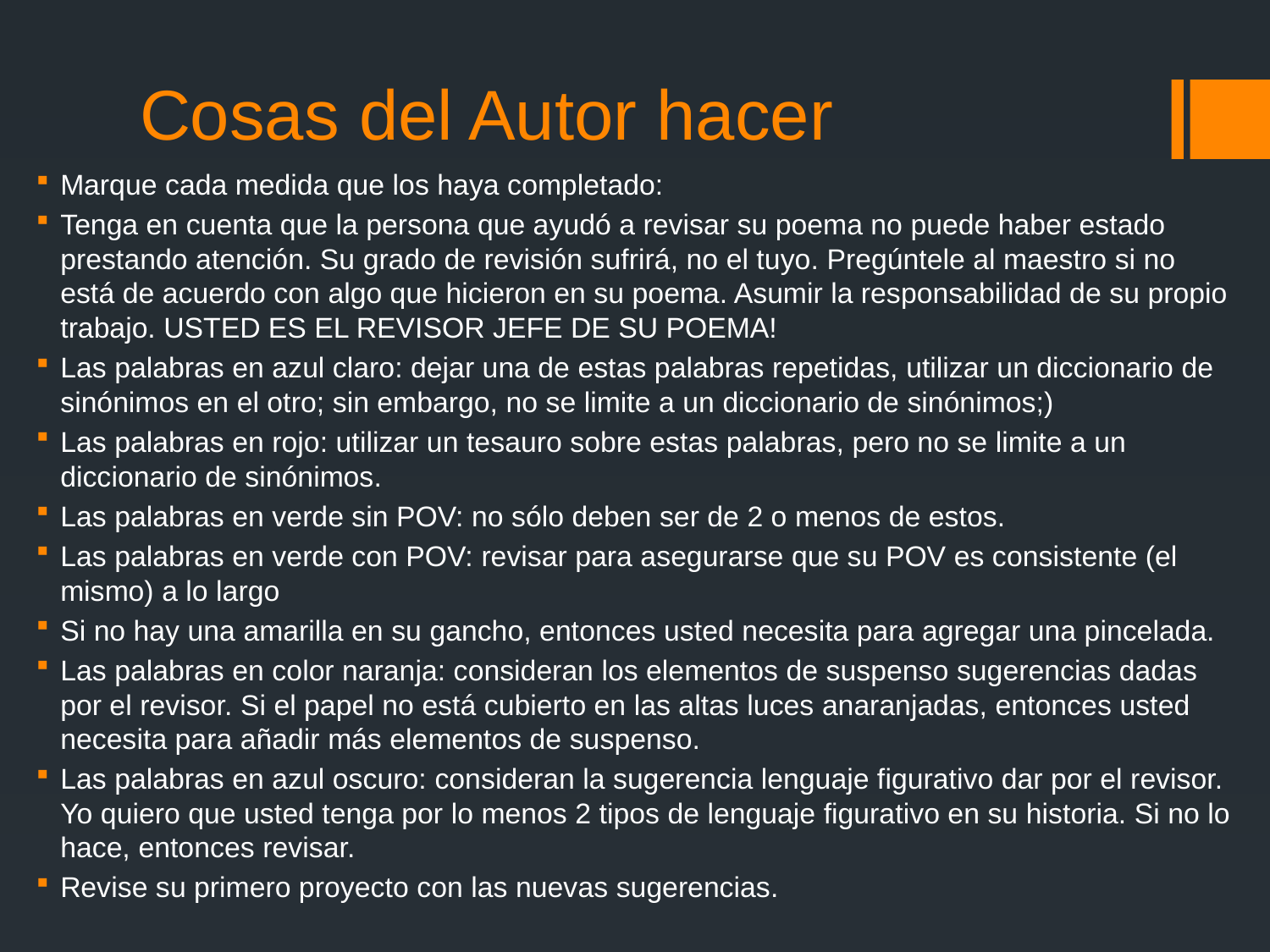

# Cosas del Autor hacer
Marque cada medida que los haya completado:
Tenga en cuenta que la persona que ayudó a revisar su poema no puede haber estado prestando atención. Su grado de revisión sufrirá, no el tuyo. Pregúntele al maestro si no está de acuerdo con algo que hicieron en su poema. Asumir la responsabilidad de su propio trabajo. USTED ES EL REVISOR JEFE DE SU POEMA!
Las palabras en azul claro: dejar una de estas palabras repetidas, utilizar un diccionario de sinónimos en el otro; sin embargo, no se limite a un diccionario de sinónimos;)
Las palabras en rojo: utilizar un tesauro sobre estas palabras, pero no se limite a un diccionario de sinónimos.
Las palabras en verde sin POV: no sólo deben ser de 2 o menos de estos.
Las palabras en verde con POV: revisar para asegurarse que su POV es consistente (el mismo) a lo largo
Si no hay una amarilla en su gancho, entonces usted necesita para agregar una pincelada.
Las palabras en color naranja: consideran los elementos de suspenso sugerencias dadas por el revisor. Si el papel no está cubierto en las altas luces anaranjadas, entonces usted necesita para añadir más elementos de suspenso.
Las palabras en azul oscuro: consideran la sugerencia lenguaje figurativo dar por el revisor. Yo quiero que usted tenga por lo menos 2 tipos de lenguaje figurativo en su historia. Si no lo hace, entonces revisar.
Revise su primero proyecto con las nuevas sugerencias.